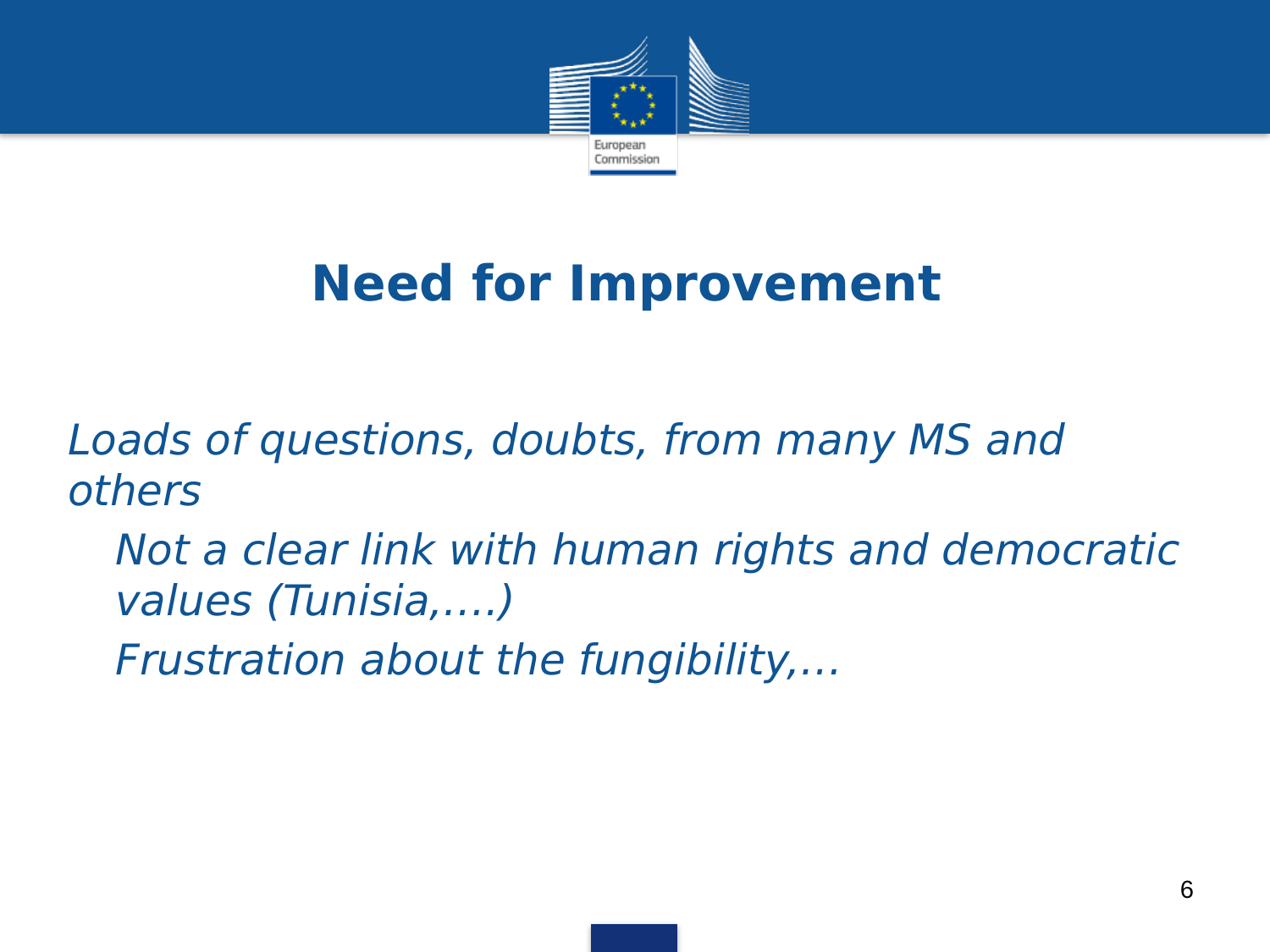

# Need for Improvement
Loads of questions, doubts, from many MS and others
Not a clear link with human rights and democratic values (Tunisia,….)
Frustration about the fungibility,…

6